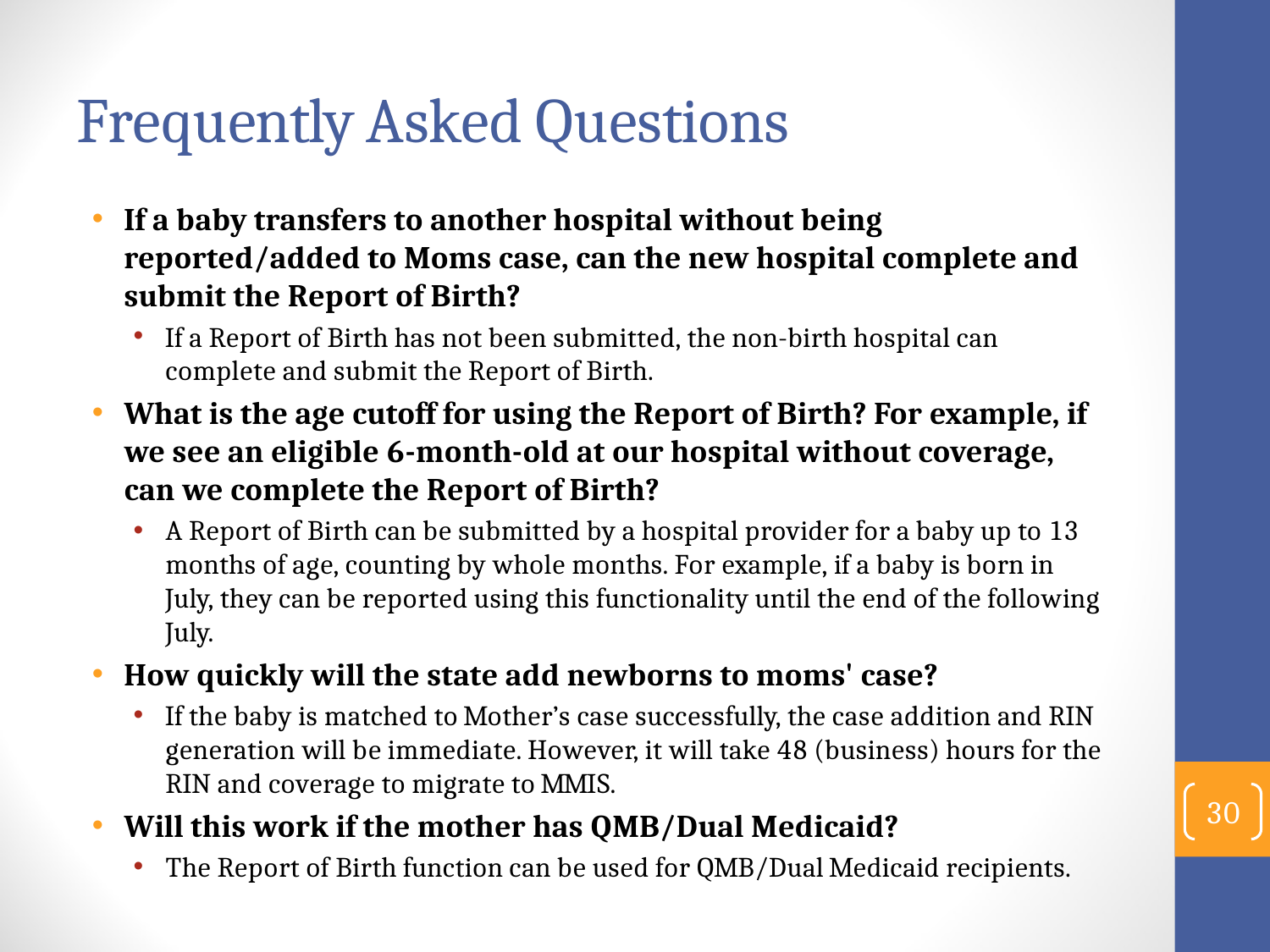

# Frequently Asked Questions

If a baby transfers to another hospital without being reported/added to Moms case, can the new hospital complete and submit the Report of Birth?
If a Report of Birth has not been submitted, the non-birth hospital can complete and submit the Report of Birth.
What is the age cutoff for using the Report of Birth? For example, if we see an eligible 6-month-old at our hospital without coverage, can we complete the Report of Birth?
A Report of Birth can be submitted by a hospital provider for a baby up to 13 months of age, counting by whole months. For example, if a baby is born in July, they can be reported using this functionality until the end of the following July.
How quickly will the state add newborns to moms' case?
If the baby is matched to Mother’s case successfully, the case addition and RIN generation will be immediate. However, it will take 48 (business) hours for the RIN and coverage to migrate to MMIS.
Will this work if the mother has QMB/Dual Medicaid?
The Report of Birth function can be used for QMB/Dual Medicaid recipients.

30